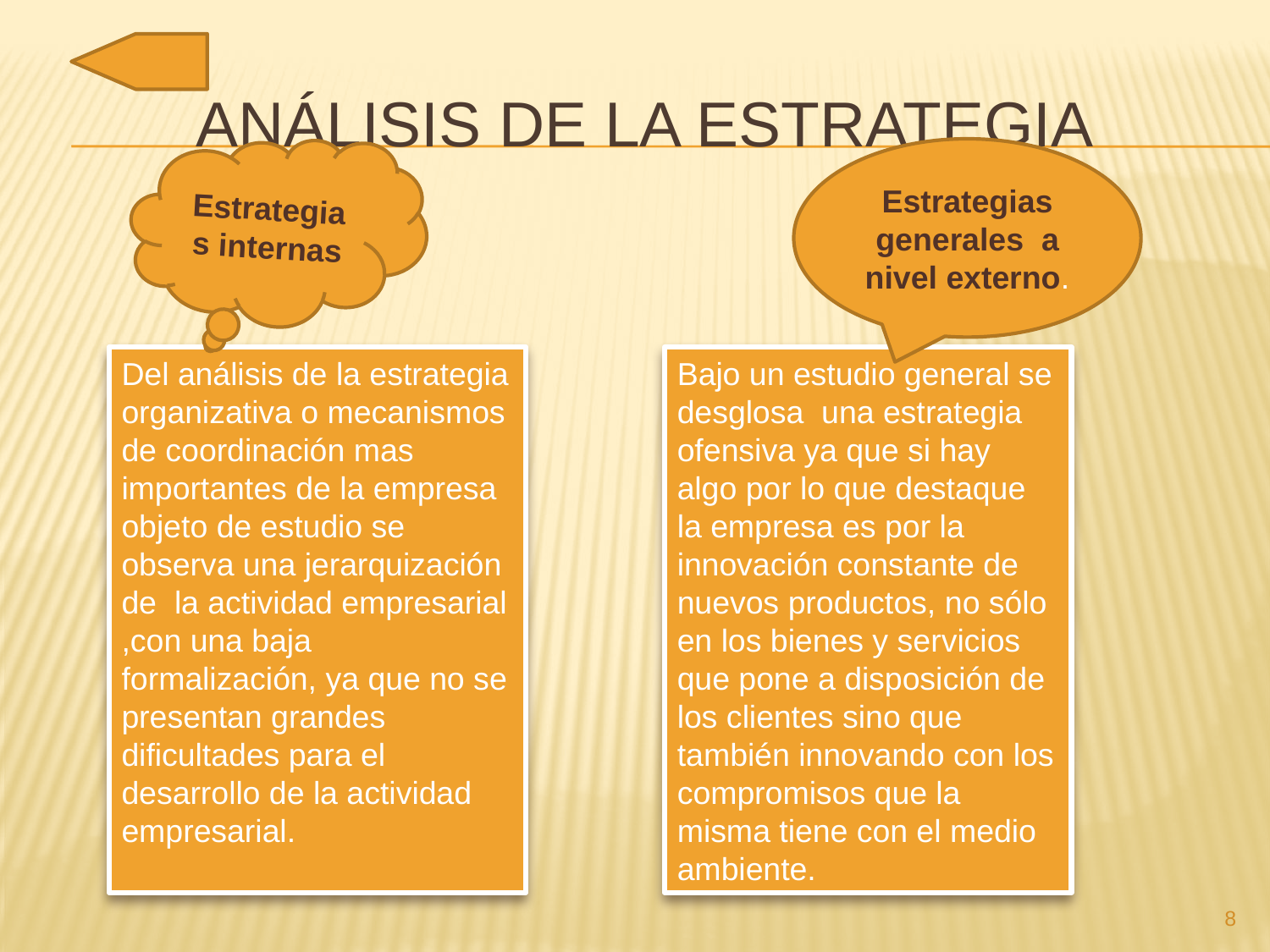

# Análisis de la estrategia
Estrategias internas
Estrategias generales  a nivel externo.
Del análisis de la estrategia organizativa o mecanismos de coordinación mas importantes de la empresa objeto de estudio se observa una jerarquización de  la actividad empresarial ,con una baja formalización, ya que no se presentan grandes dificultades para el desarrollo de la actividad empresarial.

Bajo un estudio general se desglosa  una estrategia ofensiva ya que si hay algo por lo que destaque la empresa es por la innovación constante de nuevos productos, no sólo en los bienes y servicios que pone a disposición de los clientes sino que también innovando con los compromisos que la misma tiene con el medio ambiente.
8